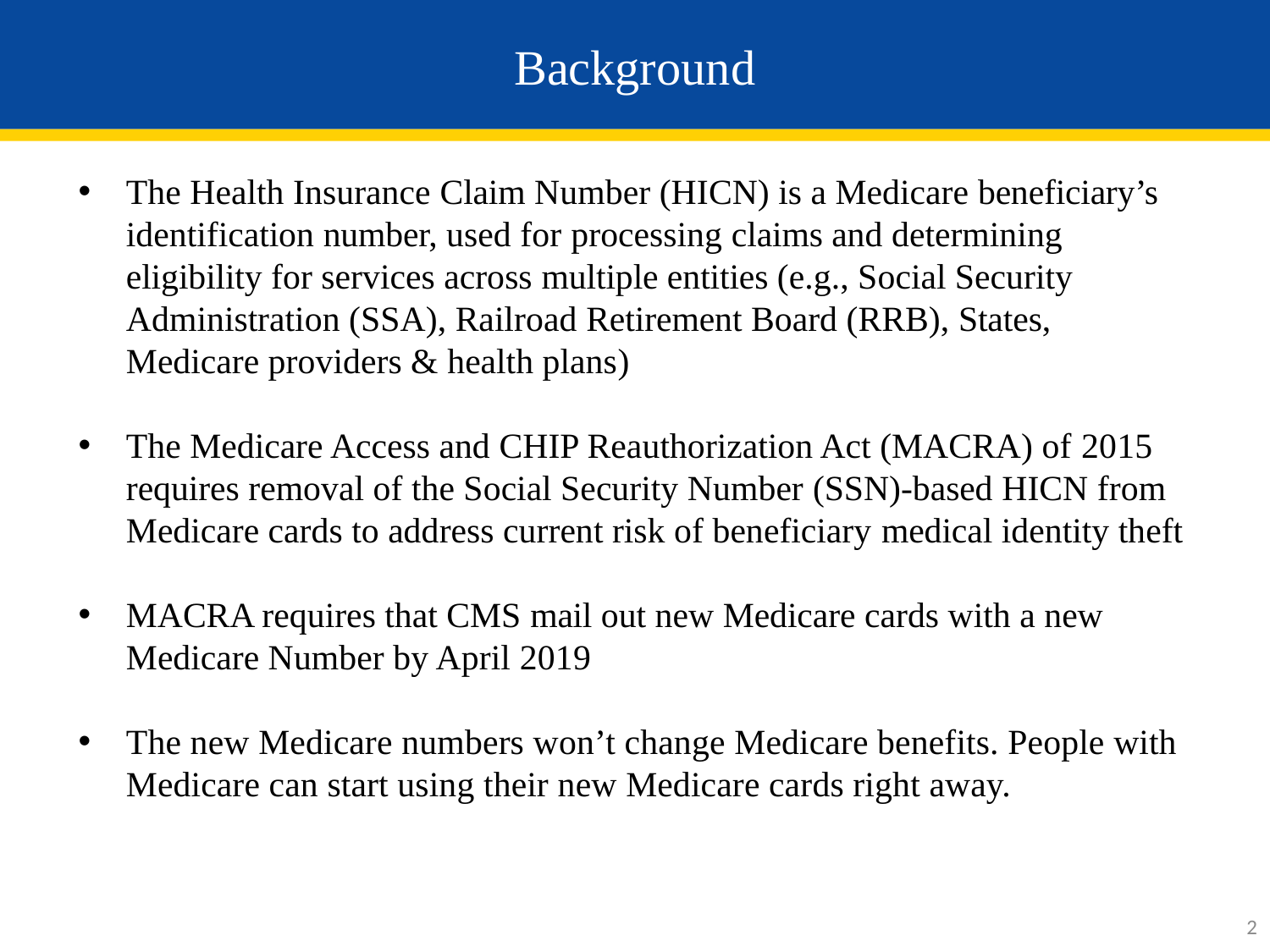

# Background
The Health Insurance Claim Number (HICN) is a Medicare beneficiary’s identification number, used for processing claims and determining eligibility for services across multiple entities (e.g., Social Security Administration (SSA), Railroad Retirement Board (RRB), States, Medicare providers & health plans)

The Medicare Access and CHIP Reauthorization Act (MACRA) of 2015 requires removal of the Social Security Number (SSN)-based HICN from Medicare cards to address current risk of beneficiary medical identity theft

MACRA requires that CMS mail out new Medicare cards with a new Medicare Number by April 2019

The new Medicare numbers won’t change Medicare benefits. People with Medicare can start using their new Medicare cards right away.